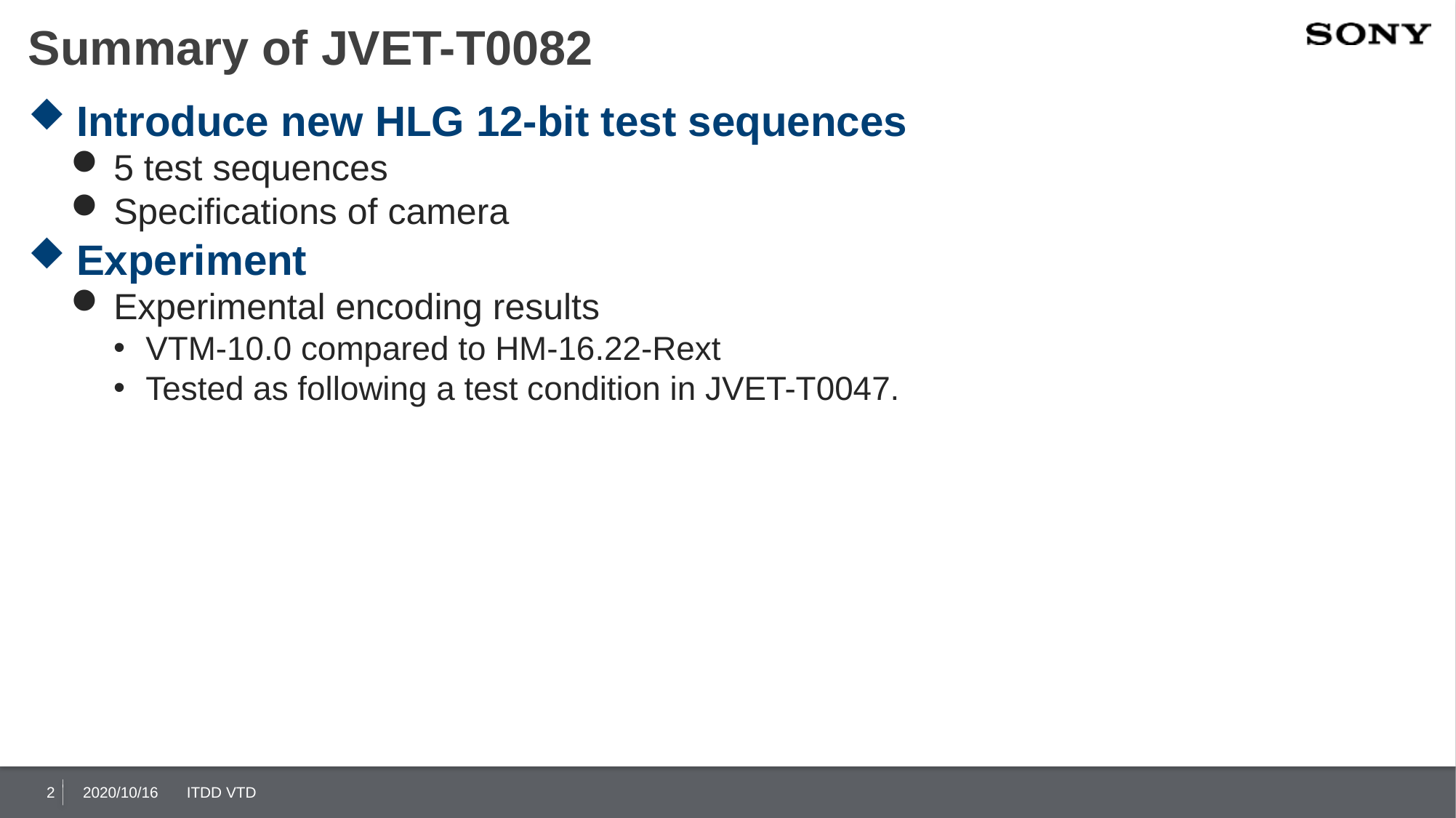

# Summary of JVET-T0082
Introduce new HLG 12-bit test sequences
5 test sequences
Specifications of camera
Experiment
Experimental encoding results
VTM-10.0 compared to HM-16.22-Rext
Tested as following a test condition in JVET-T0047.
2
2020/10/16
ITDD VTD